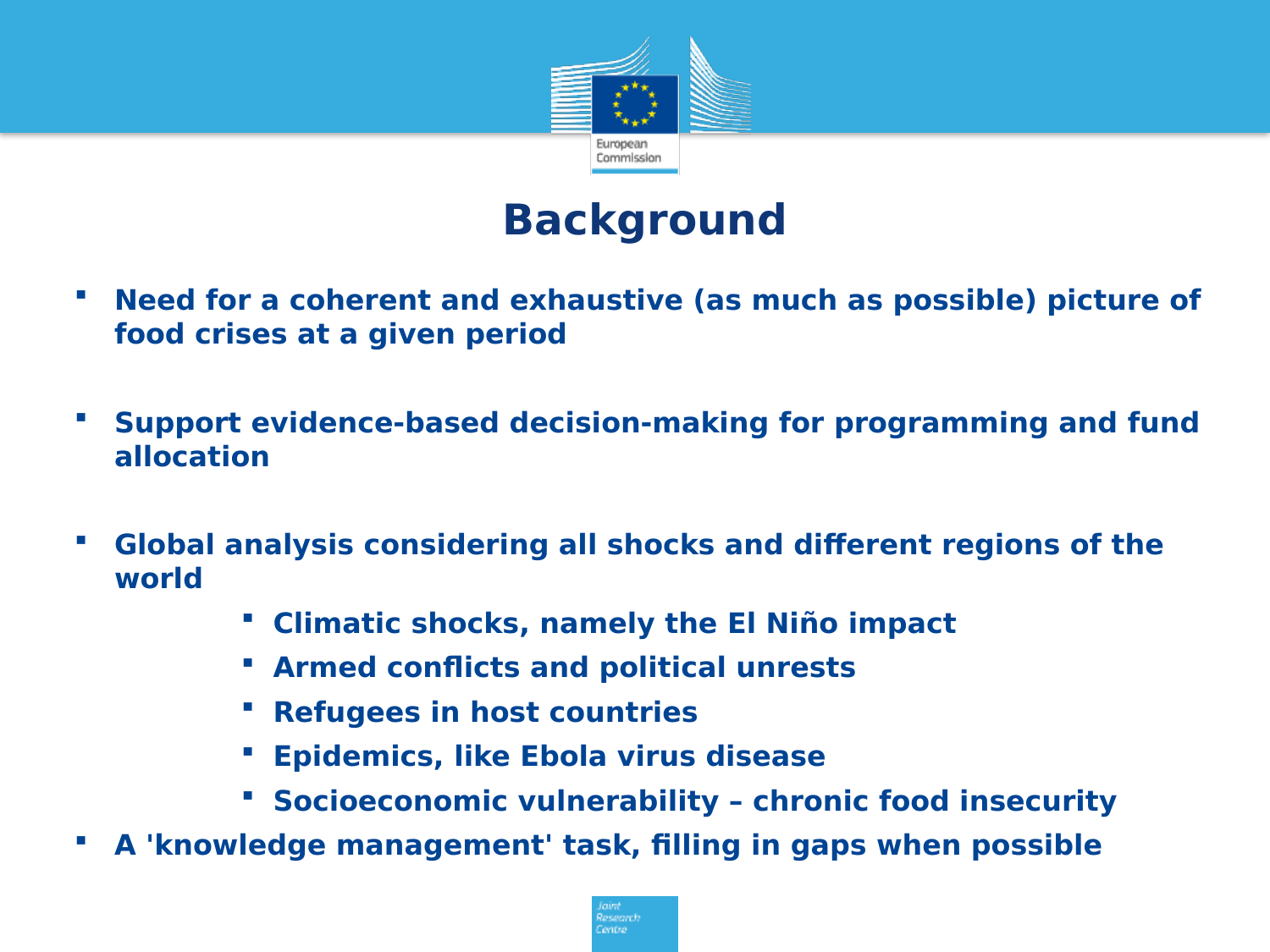

Background
Need for a coherent and exhaustive (as much as possible) picture of food crises at a given period

Support evidence-based decision-making for programming and fund allocation

Global analysis considering all shocks and different regions of the world
Climatic shocks, namely the El Niño impact
Armed conflicts and political unrests
Refugees in host countries
Epidemics, like Ebola virus disease
Socioeconomic vulnerability – chronic food insecurity
A 'knowledge management' task, filling in gaps when possible